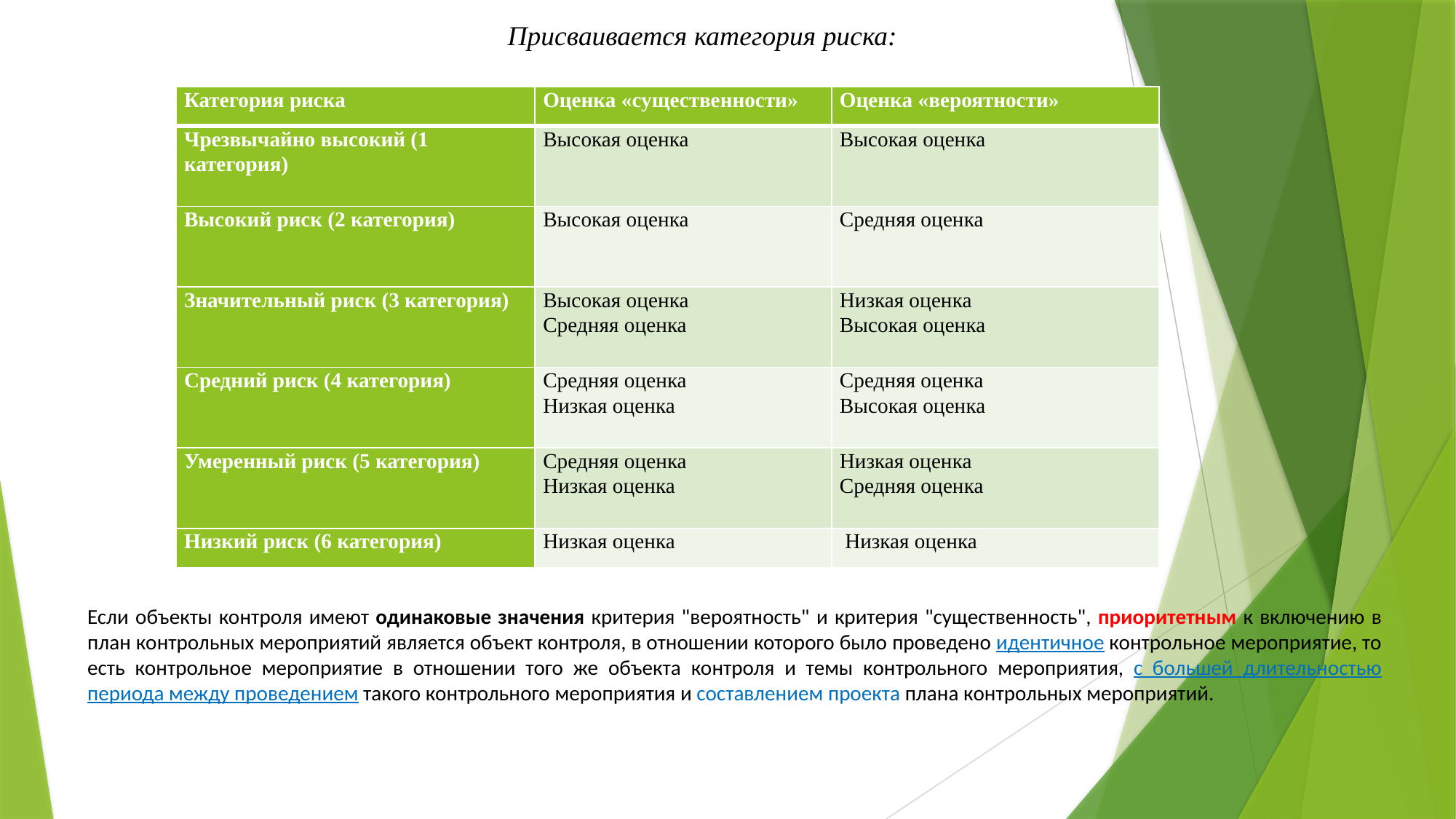

Присваивается категория риска:
| Категория риска | Оценка «существенности» | Оценка «вероятности» |
| --- | --- | --- |
| Чрезвычайно высокий (1 категория) | Высокая оценка | Высокая оценка |
| Высокий риск (2 категория) | Высокая оценка | Средняя оценка |
| Значительный риск (3 категория) | Высокая оценка Средняя оценка | Низкая оценка Высокая оценка |
| Средний риск (4 категория) | Средняя оценка Низкая оценка | Средняя оценка Высокая оценка |
| Умеренный риск (5 категория) | Средняя оценка Низкая оценка | Низкая оценка Средняя оценка |
| Низкий риск (6 категория) | Низкая оценка | Низкая оценка |
Если объекты контроля имеют одинаковые значения критерия "вероятность" и критерия "существенность", приоритетным к включению в план контрольных мероприятий является объект контроля, в отношении которого было проведено идентичное контрольное мероприятие, то есть контрольное мероприятие в отношении того же объекта контроля и темы контрольного мероприятия, с большей длительностью периода между проведением такого контрольного мероприятия и составлением проекта плана контрольных мероприятий.